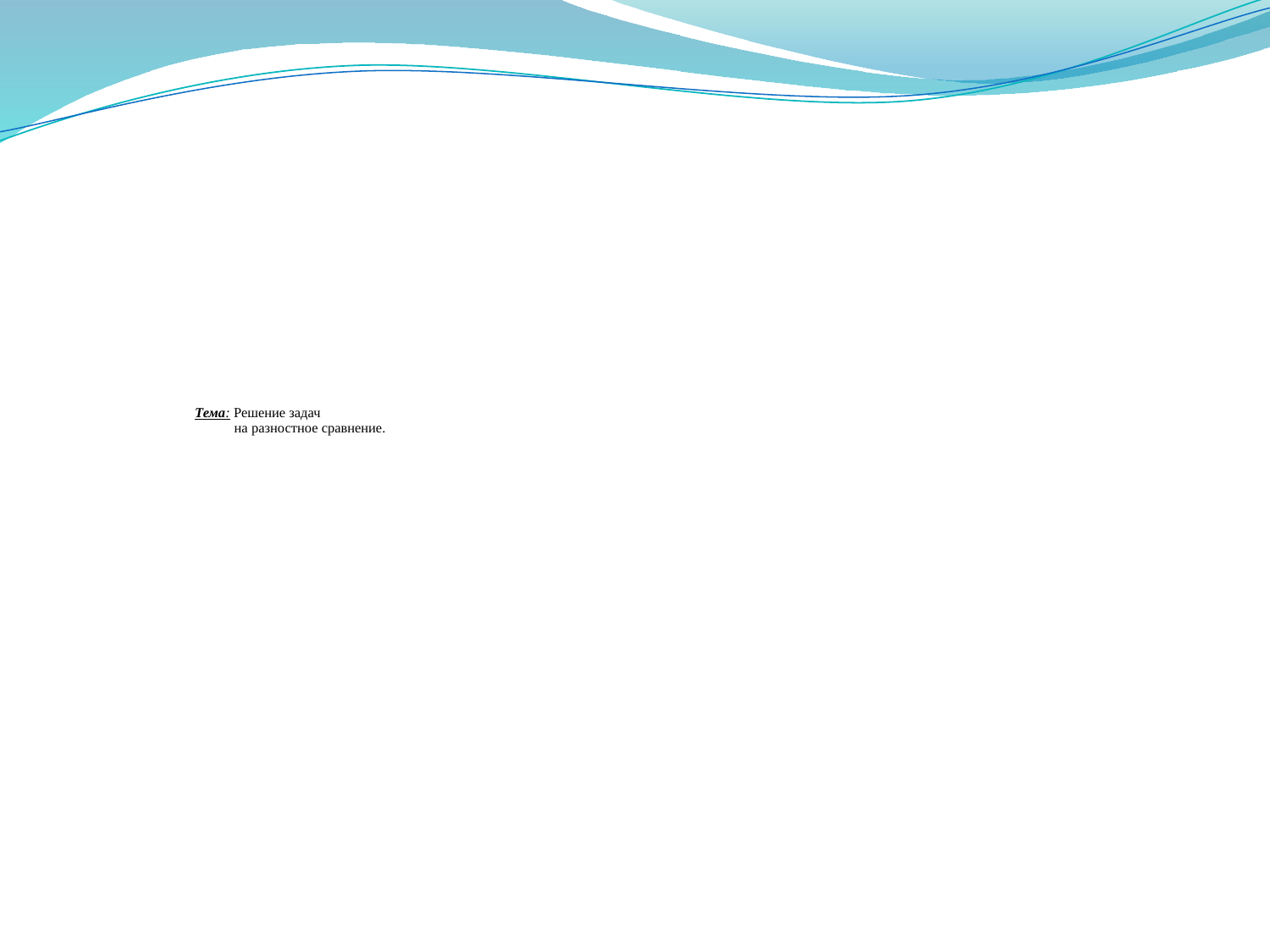

# Тема: Решение задач на разностное сравнение.